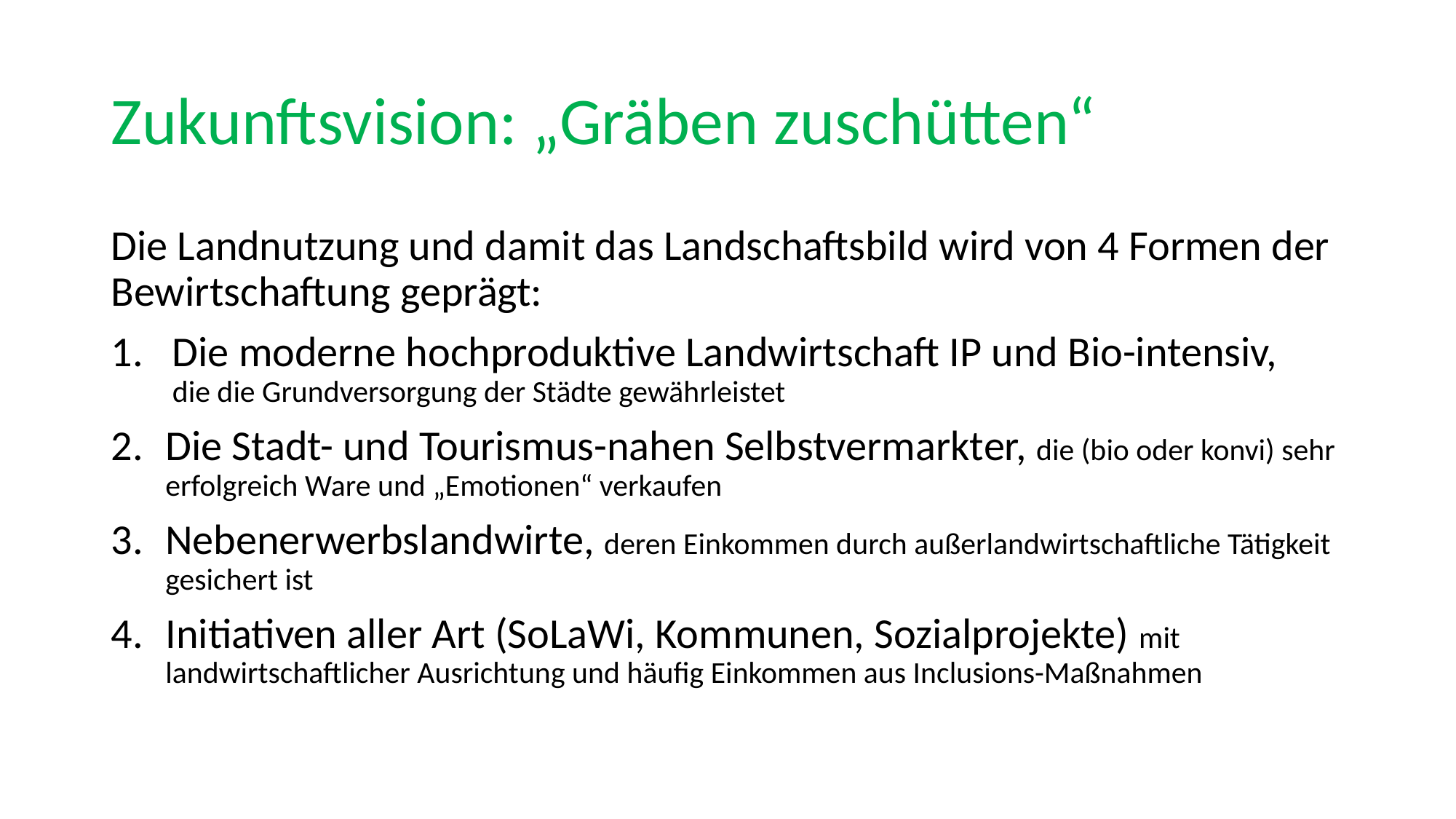

# Zukunftsvision: „Gräben zuschütten“
Die Landnutzung und damit das Landschaftsbild wird von 4 Formen der Bewirtschaftung geprägt:
Die moderne hochproduktive Landwirtschaft IP und Bio-intensiv,    die die Grundversorgung der Städte gewährleistet
Die Stadt- und Tourismus-nahen Selbstvermarkter, die (bio oder konvi) sehr erfolgreich Ware und „Emotionen“ verkaufen
Nebenerwerbslandwirte, deren Einkommen durch außerlandwirtschaftliche Tätigkeit gesichert ist
Initiativen aller Art (SoLaWi, Kommunen, Sozialprojekte) mit landwirtschaftlicher Ausrichtung und häufig Einkommen aus Inclusions-Maßnahmen